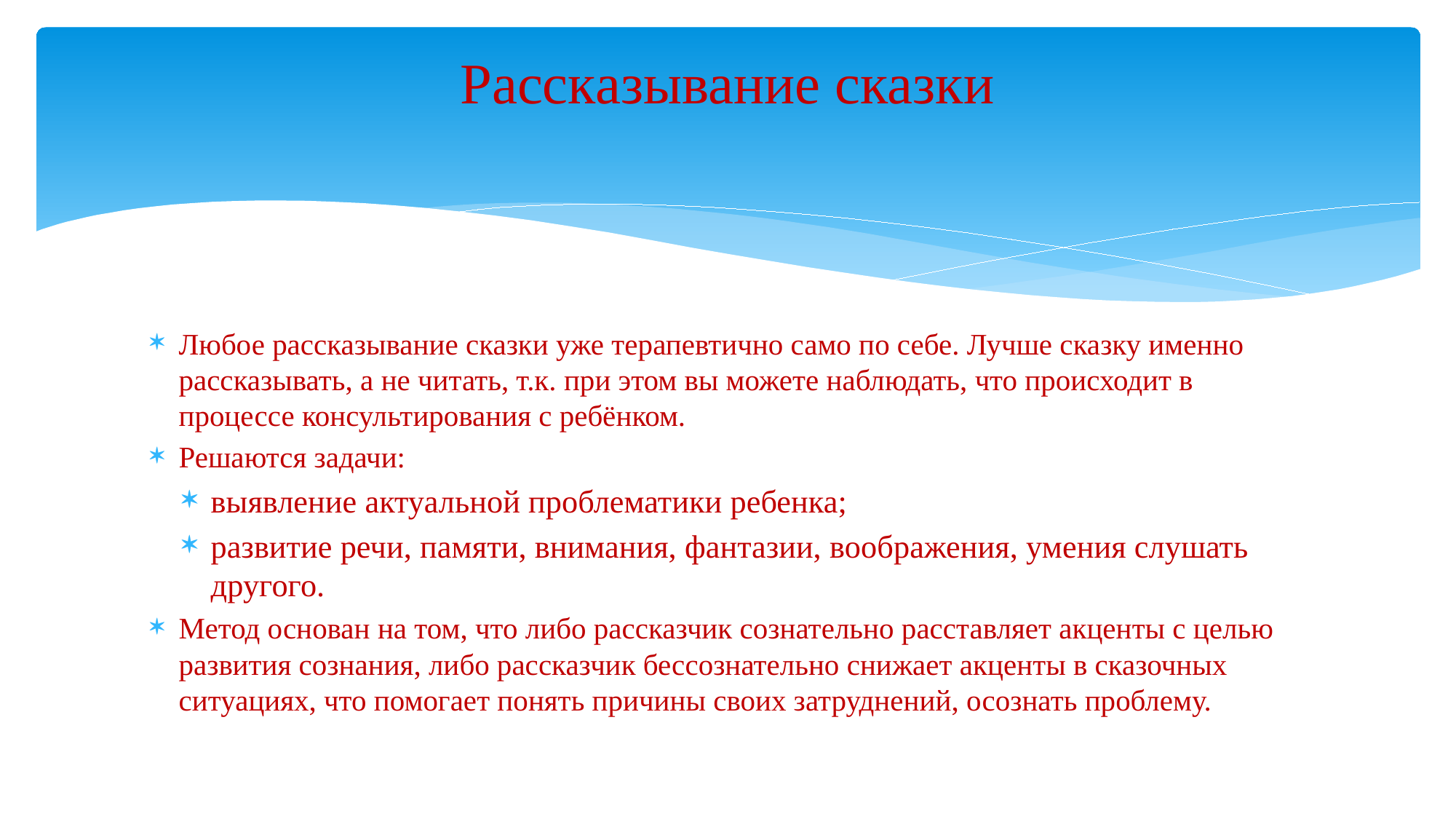

# Рассказывание сказки
Любое рассказывание сказки уже терапевтично само по себе. Лучше сказку именно рассказывать, а не читать, т.к. при этом вы можете наблюдать, что происходит в процессе консультирования с ребёнком.
Решаются задачи:
выявление актуальной проблематики ребенка;
развитие речи, памяти, внимания, фантазии, воображения, умения слушать другого.
Метод основан на том, что либо рассказчик сознательно расставляет акценты с целью развития сознания, либо рассказчик бессознательно снижает акценты в сказочных ситуациях, что помогает понять причины своих затруднений, осознать проблему.